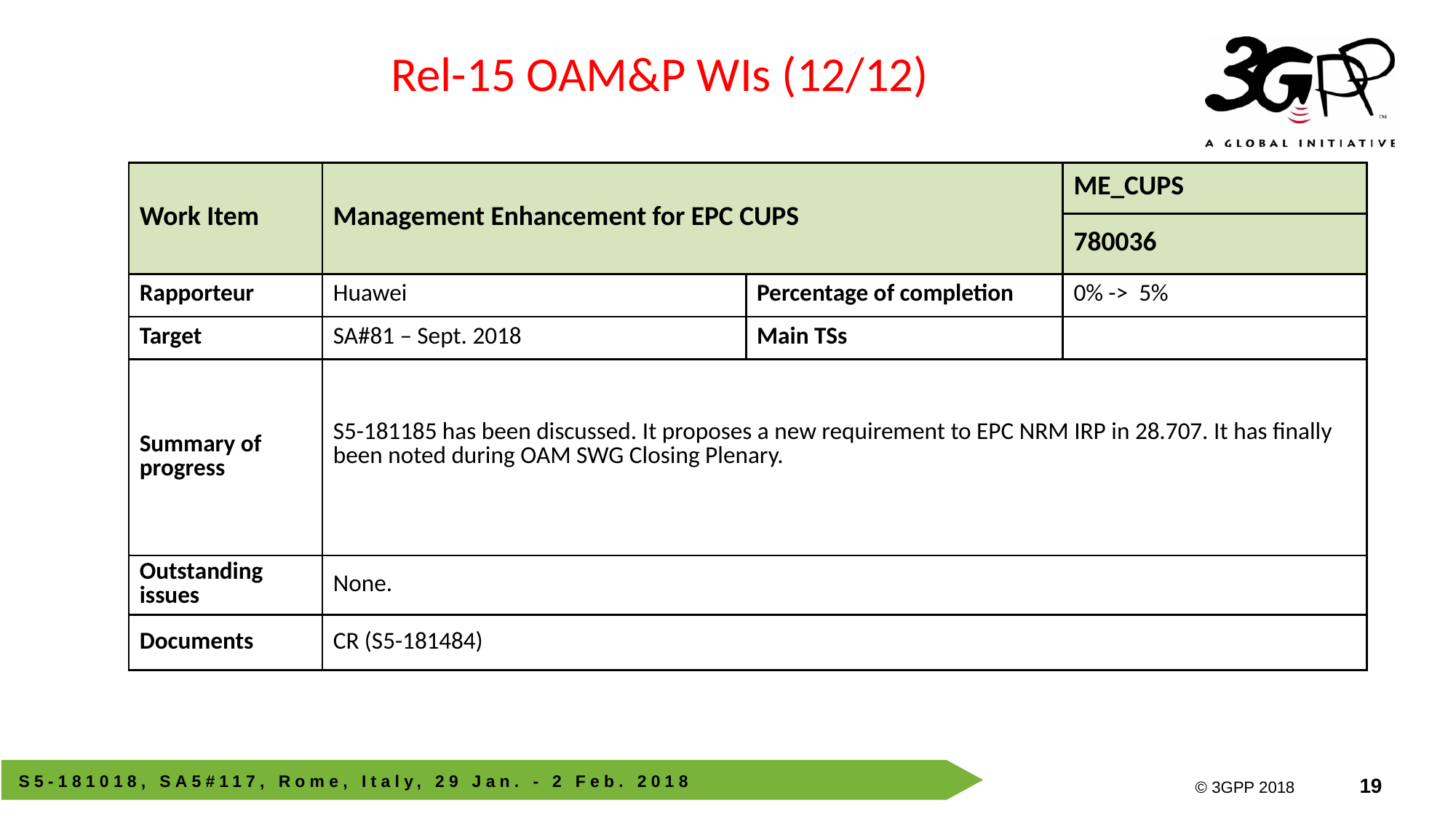

Rel-15 OAM&P WIs (12/12)
| Work Item | Management Enhancement for EPC CUPS |  | ME\_CUPS |
| --- | --- | --- | --- |
|  |  |  | 780036 |
| Rapporteur | Huawei | Percentage of completion | 0% -> 5% |
| Target | SA#81 – Sept. 2018 | Main TSs |  |
| Summary of progress | S5-181185 has been discussed. It proposes a new requirement to EPC NRM IRP in 28.707. It has finally been noted during OAM SWG Closing Plenary. |  |  |
| Outstanding issues | None. |  |  |
| Documents | CR (S5-181484) |  |  |